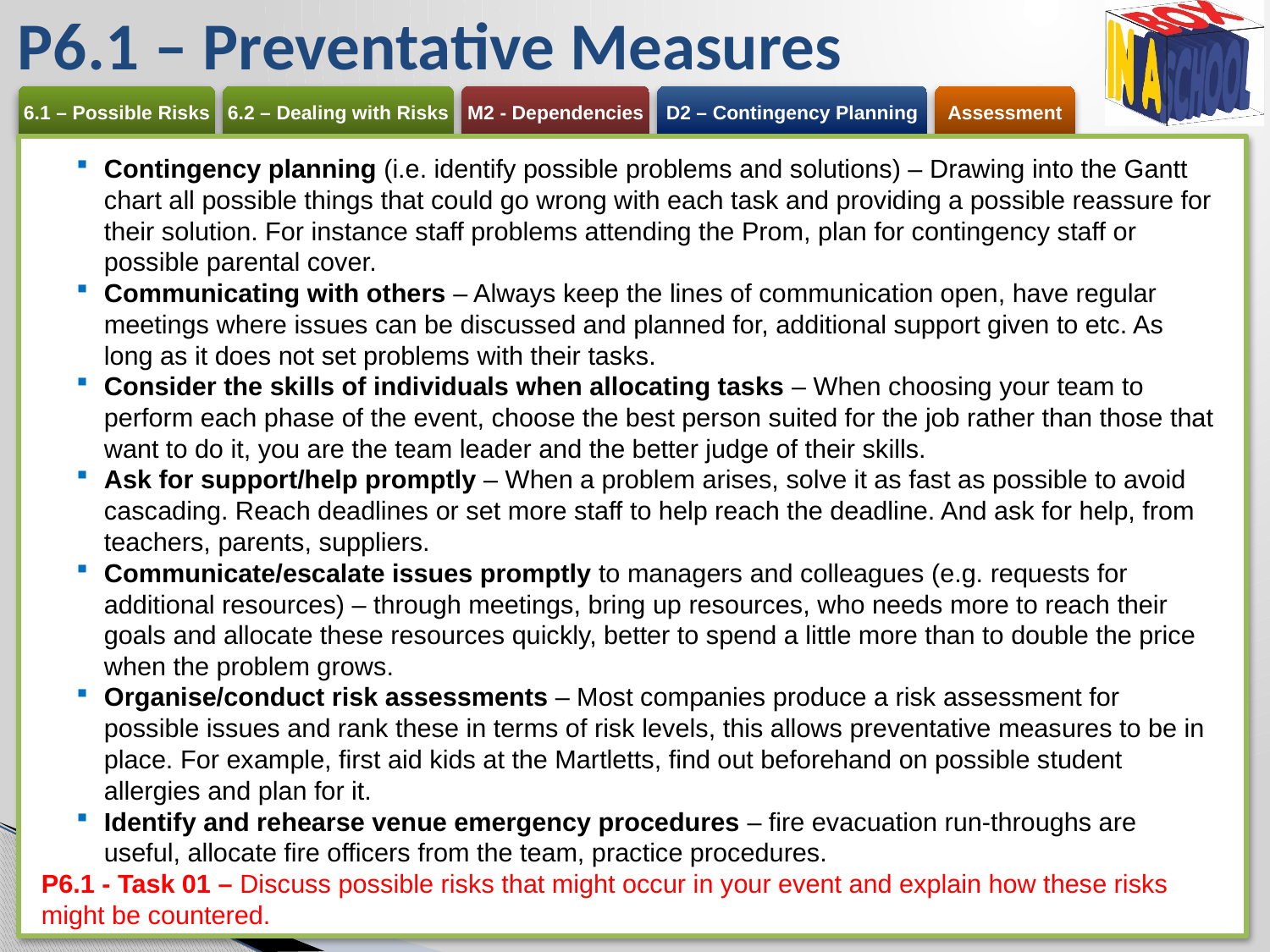

# P6.1 – Preventative Measures
Contingency planning (i.e. identify possible problems and solutions) – Drawing into the Gantt chart all possible things that could go wrong with each task and providing a possible reassure for their solution. For instance staff problems attending the Prom, plan for contingency staff or possible parental cover.
Communicating with others – Always keep the lines of communication open, have regular meetings where issues can be discussed and planned for, additional support given to etc. As long as it does not set problems with their tasks.
Consider the skills of individuals when allocating tasks – When choosing your team to perform each phase of the event, choose the best person suited for the job rather than those that want to do it, you are the team leader and the better judge of their skills.
Ask for support/help promptly – When a problem arises, solve it as fast as possible to avoid cascading. Reach deadlines or set more staff to help reach the deadline. And ask for help, from teachers, parents, suppliers.
Communicate/escalate issues promptly to managers and colleagues (e.g. requests for additional resources) – through meetings, bring up resources, who needs more to reach their goals and allocate these resources quickly, better to spend a little more than to double the price when the problem grows.
Organise/conduct risk assessments – Most companies produce a risk assessment for possible issues and rank these in terms of risk levels, this allows preventative measures to be in place. For example, first aid kids at the Martletts, find out beforehand on possible student allergies and plan for it.
Identify and rehearse venue emergency procedures – fire evacuation run-throughs are useful, allocate fire officers from the team, practice procedures.
P6.1 - Task 01 – Discuss possible risks that might occur in your event and explain how these risks might be countered.